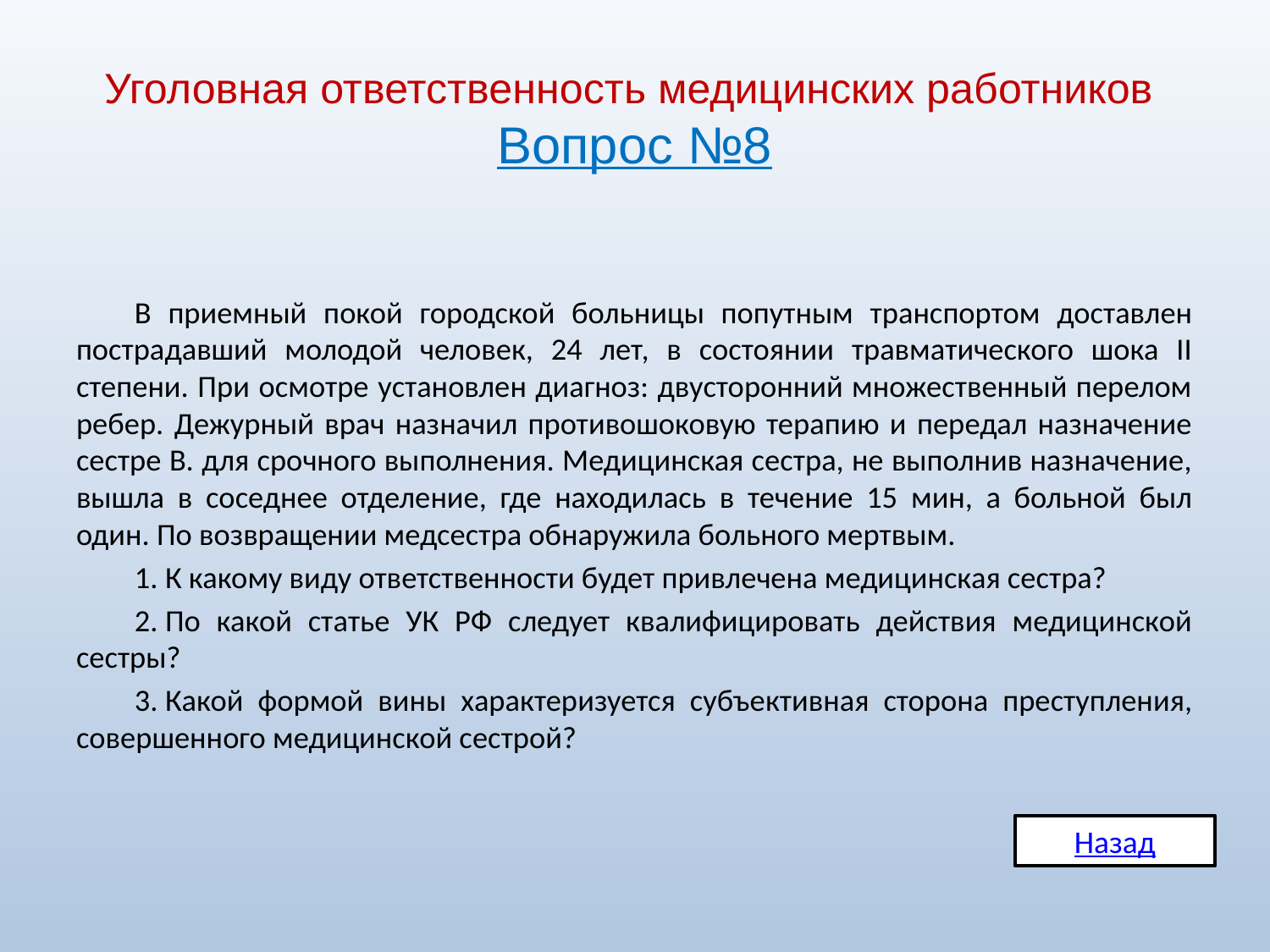

# Уголовная ответственность медицинских работников Вопрос №8
	В приемный покой городской больницы попутным транспортом доставлен пострадавший молодой человек, 24 лет, в состоянии травматического шока II степени. При осмотре установлен диагноз: двусторонний множественный перелом ребер. Дежурный врач назначил противошоковую терапию и передал назначение сестре В. для срочного выполнения. Медицинская сестра, не выполнив назначение, вышла в соседнее отделение, где находилась в течение 15 мин, а больной был один. По возвращении медсестра обнаружила больного мертвым.
	1. К какому виду ответственности будет привлечена медицинская сестра?
	2. По какой статье УК РФ следует квалифицировать действия медицинской сестры?
	3. Какой формой вины характеризуется субъективная сторона преступления, совершенного медицинской сестрой?

Назад